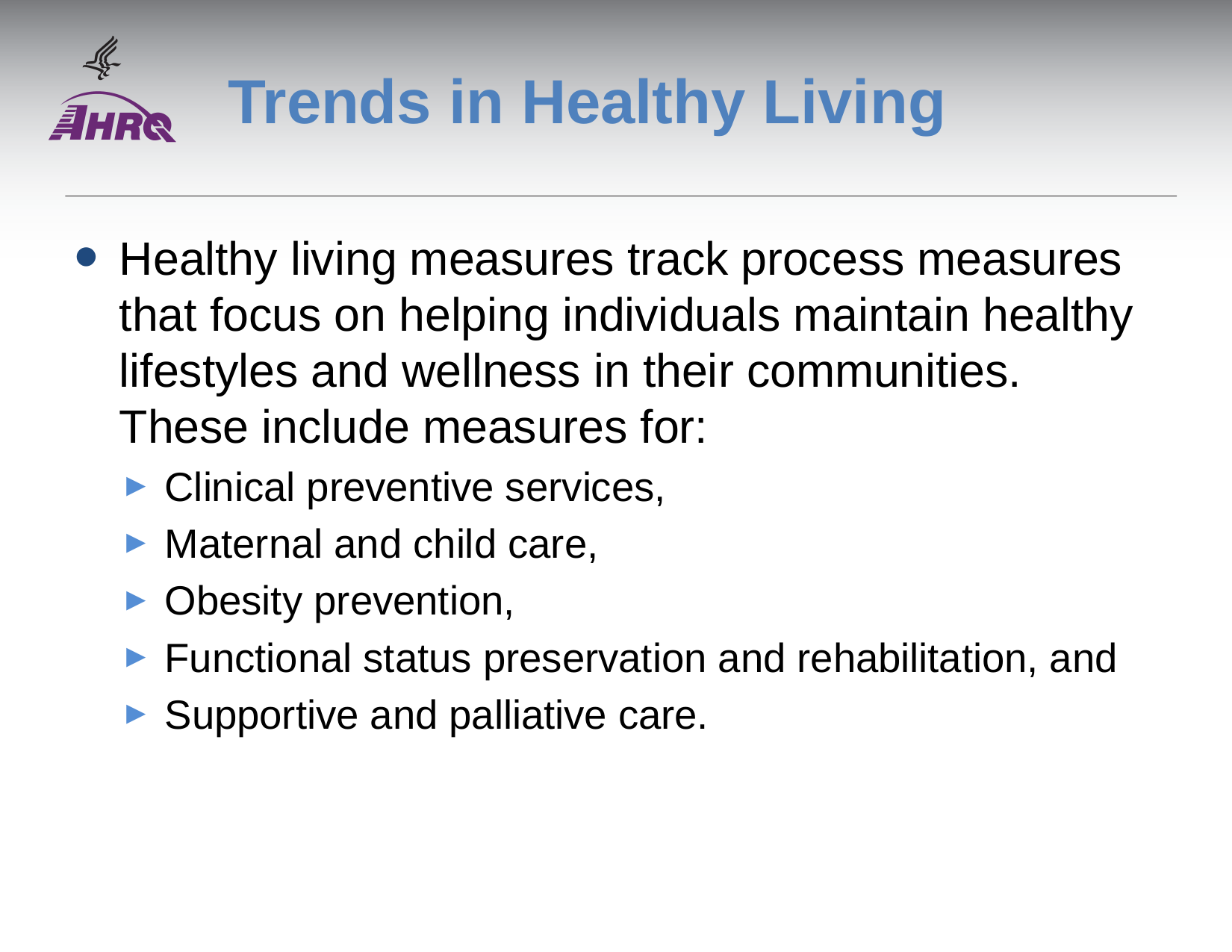

# Trends in Healthy Living
Healthy living measures track process measures that focus on helping individuals maintain healthy lifestyles and wellness in their communities. These include measures for:
Clinical preventive services,
Maternal and child care,
Obesity prevention,
Functional status preservation and rehabilitation, and
Supportive and palliative care.